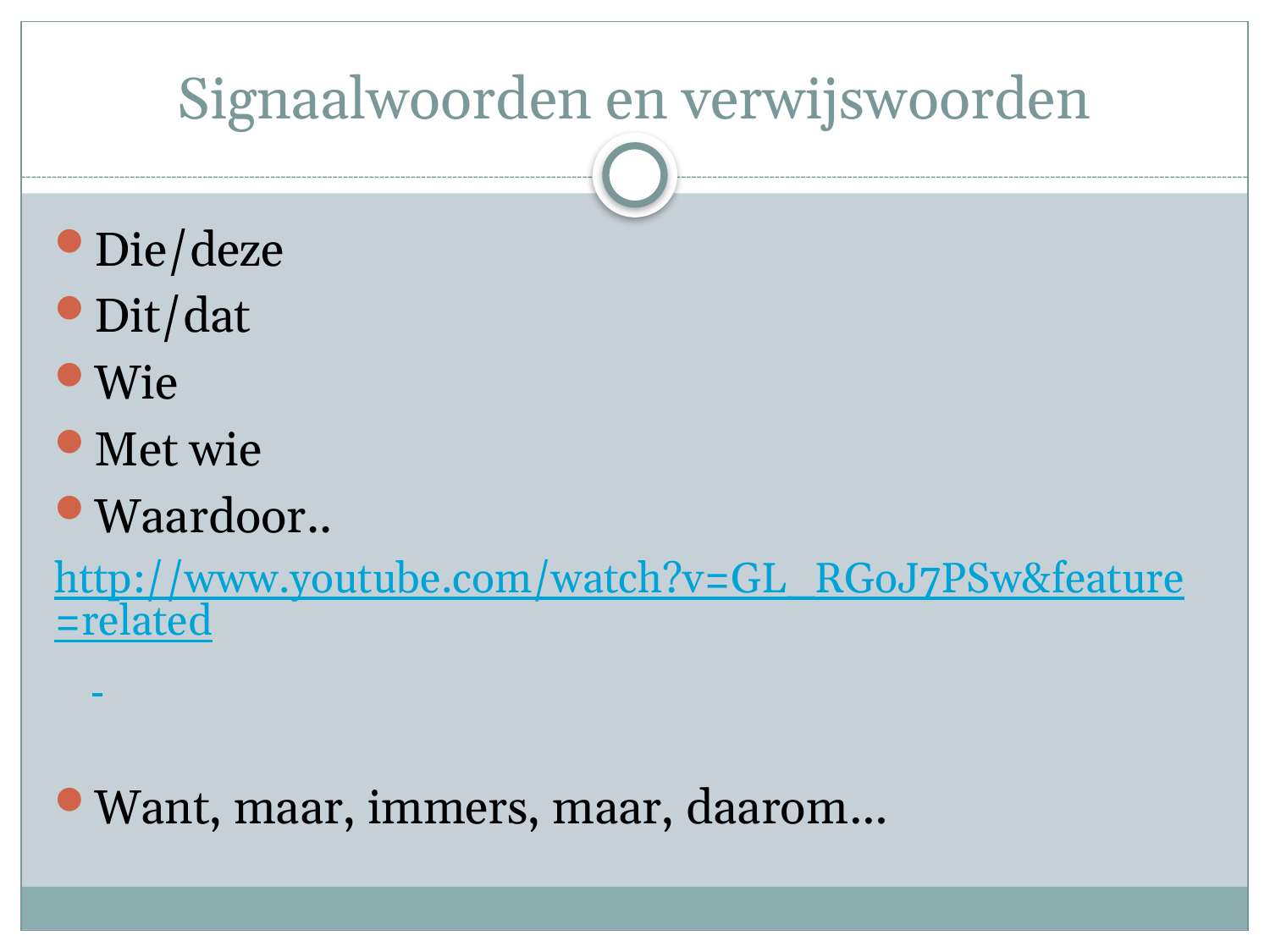

# Signaalwoorden en verwijswoorden
Die/deze
Dit/dat
Wie
Met wie
Waardoor..
http://www.youtube.com/watch?v=GL_RGoJ7PSw&feature=related

Want, maar, immers, maar, daarom…